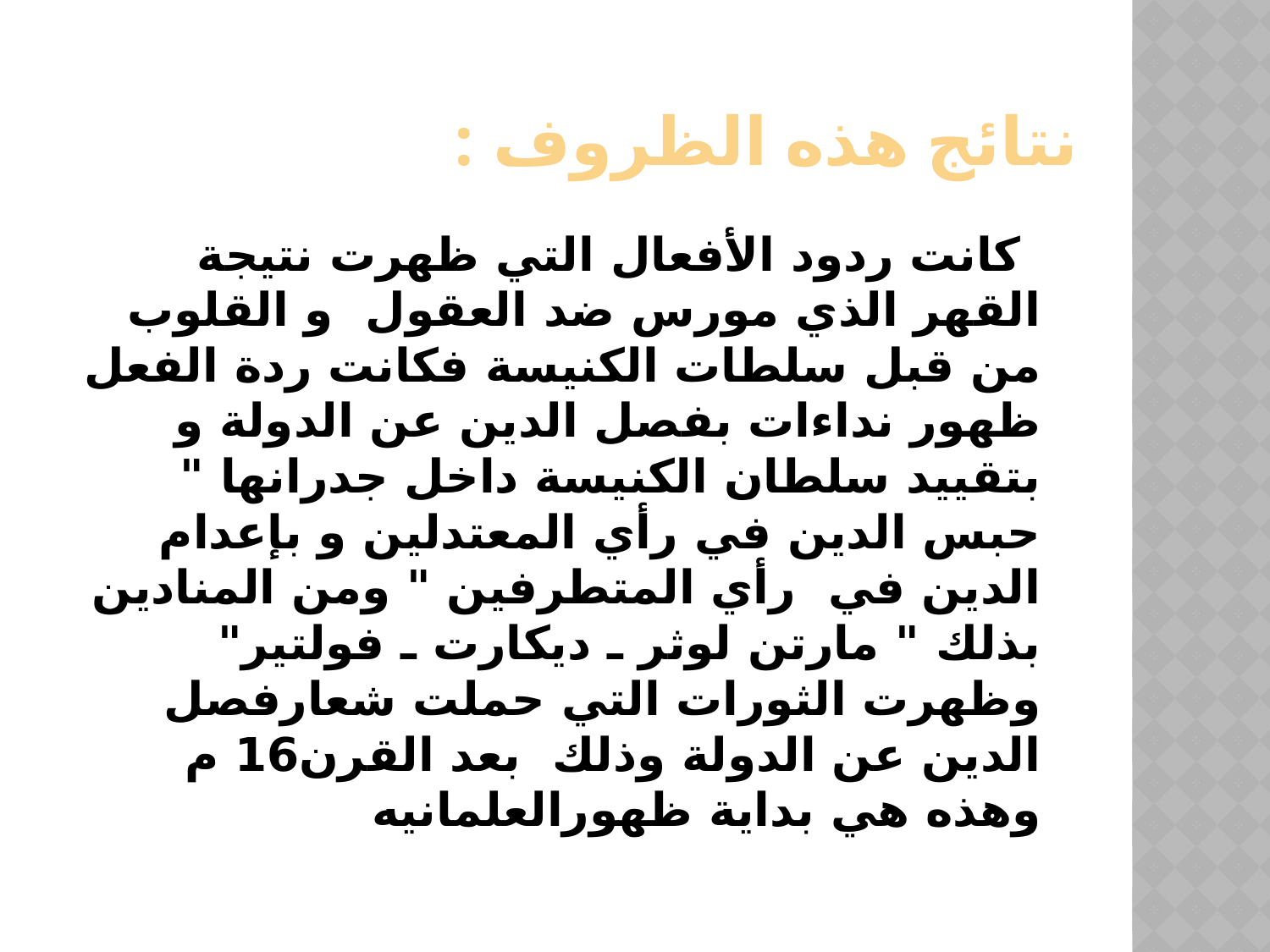

# نتائج هذه الظروف :
   كانت ردود الأفعال التي ظهرت نتيجة القهر الذي مورس ضد العقول  و القلوب من قبل سلطات الكنيسة فكانت ردة الفعل ظهور نداءات بفصل الدين عن الدولة و بتقييد سلطان الكنيسة داخل جدرانها " حبس الدين في رأي المعتدلين و بإعدام الدين في  رأي المتطرفين " ومن المنادين بذلك " مارتن لوثر ـ ديكارت ـ فولتير" وظهرت الثورات التي حملت شعارفصل الدين عن الدولة وذلك  بعد القرن16 م وهذه هي بداية ظهورالعلمانيه